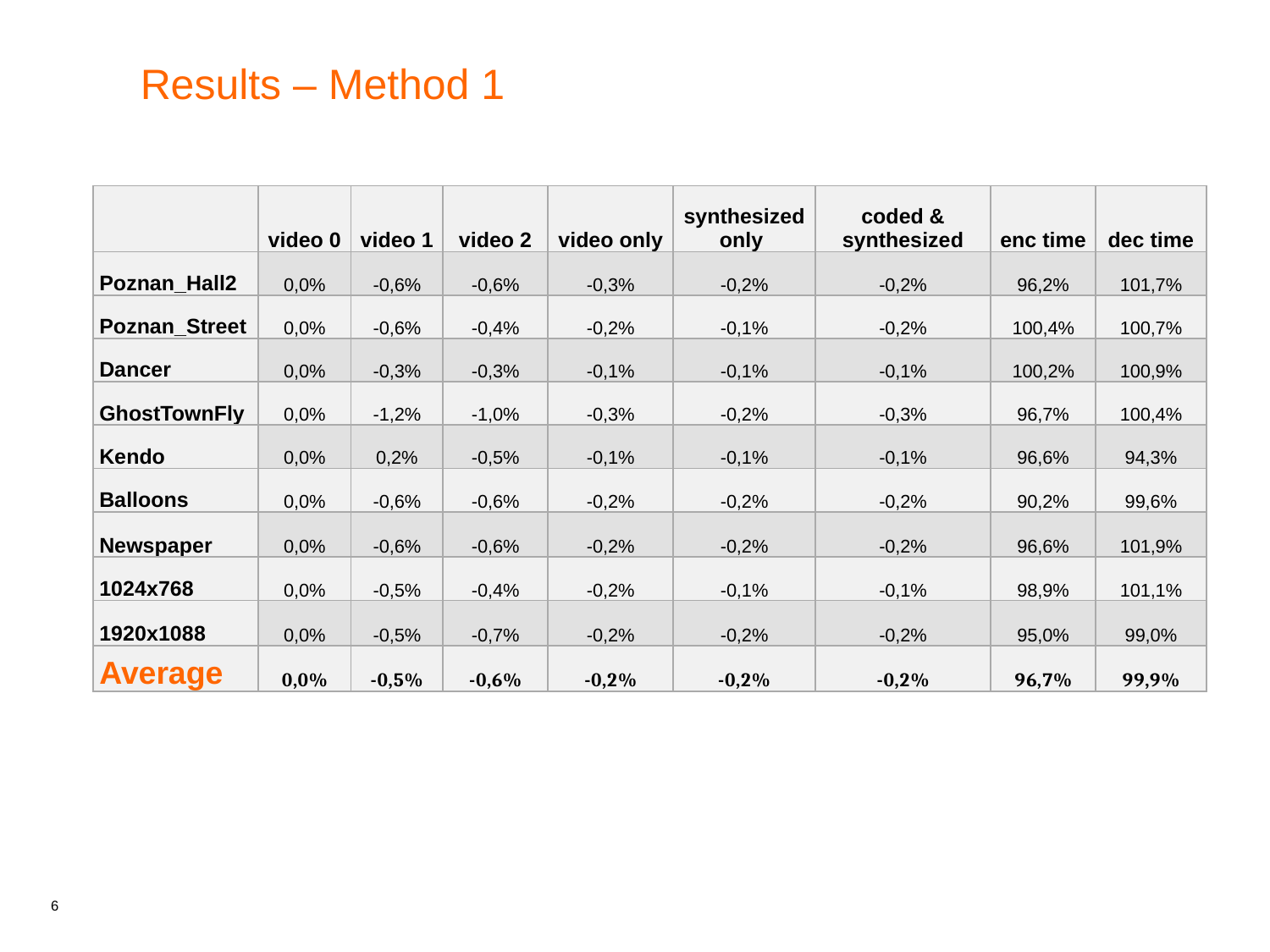

# Results – Method 1
|  | video 0 | video 1 | video 2 | video only | synthesized only | coded & synthesized | enc time | dec time |
| --- | --- | --- | --- | --- | --- | --- | --- | --- |
| Poznan\_Hall2 | 0,0% | -0,6% | -0,6% | -0,3% | -0,2% | -0,2% | 96,2% | 101,7% |
| Poznan\_Street | 0,0% | -0,6% | -0,4% | -0,2% | -0,1% | -0,2% | 100,4% | 100,7% |
| Dancer | 0,0% | -0,3% | -0,3% | -0,1% | -0,1% | -0,1% | 100,2% | 100,9% |
| GhostTownFly | 0,0% | -1,2% | -1,0% | -0,3% | -0,2% | -0,3% | 96,7% | 100,4% |
| Kendo | 0,0% | 0,2% | -0,5% | -0,1% | -0,1% | -0,1% | 96,6% | 94,3% |
| Balloons | 0,0% | -0,6% | -0,6% | -0,2% | -0,2% | -0,2% | 90,2% | 99,6% |
| Newspaper | 0,0% | -0,6% | -0,6% | -0,2% | -0,2% | -0,2% | 96,6% | 101,9% |
| 1024x768 | 0,0% | -0,5% | -0,4% | -0,2% | -0,1% | -0,1% | 98,9% | 101,1% |
| 1920x1088 | 0,0% | -0,5% | -0,7% | -0,2% | -0,2% | -0,2% | 95,0% | 99,0% |
| Average | 0,0% | -0,5% | -0,6% | -0,2% | -0,2% | -0,2% | 96,7% | 99,9% |